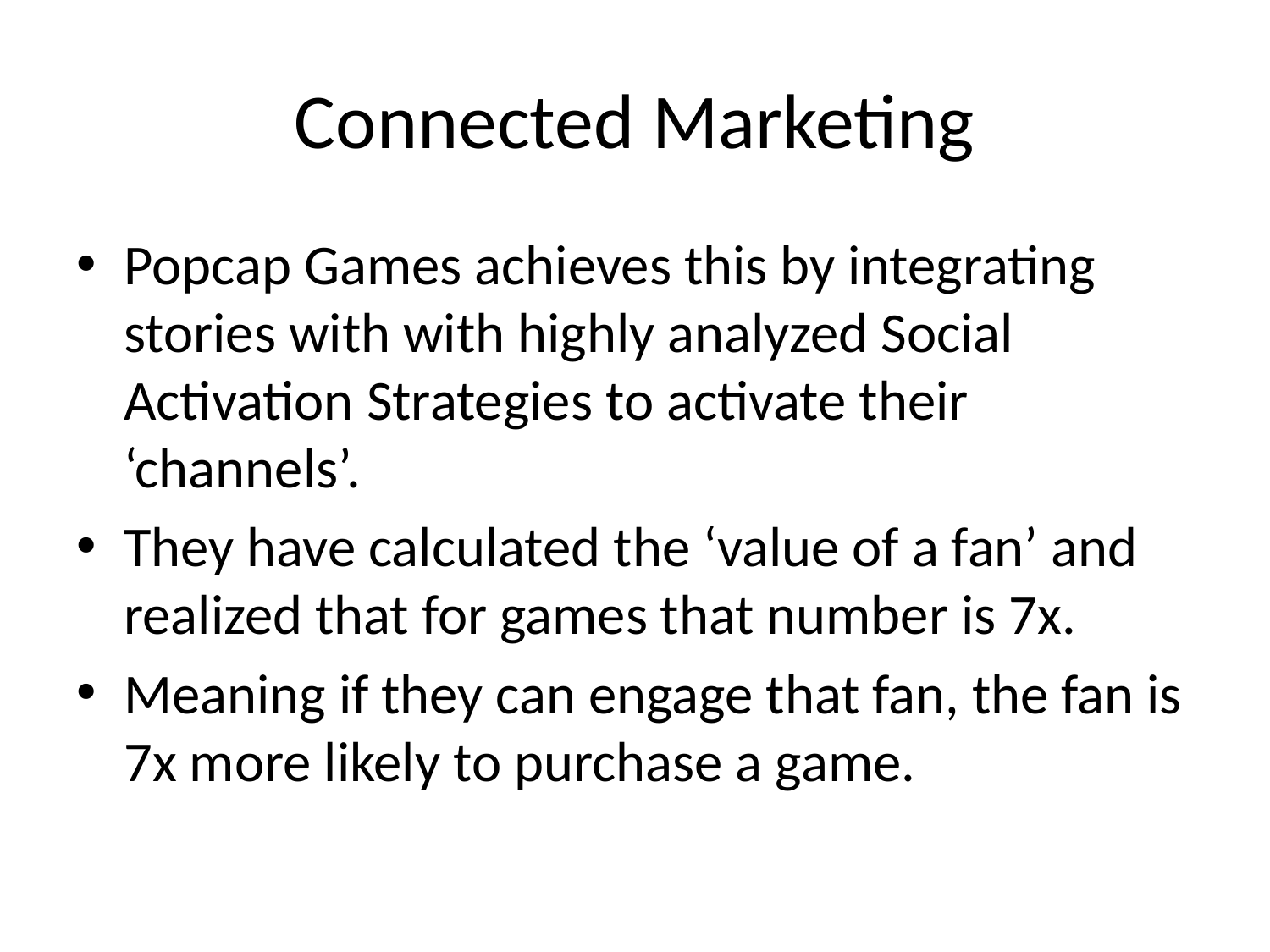

# Connected Marketing
Popcap Games achieves this by integrating stories with with highly analyzed Social Activation Strategies to activate their ‘channels’.
They have calculated the ‘value of a fan’ and realized that for games that number is 7x.
Meaning if they can engage that fan, the fan is 7x more likely to purchase a game.